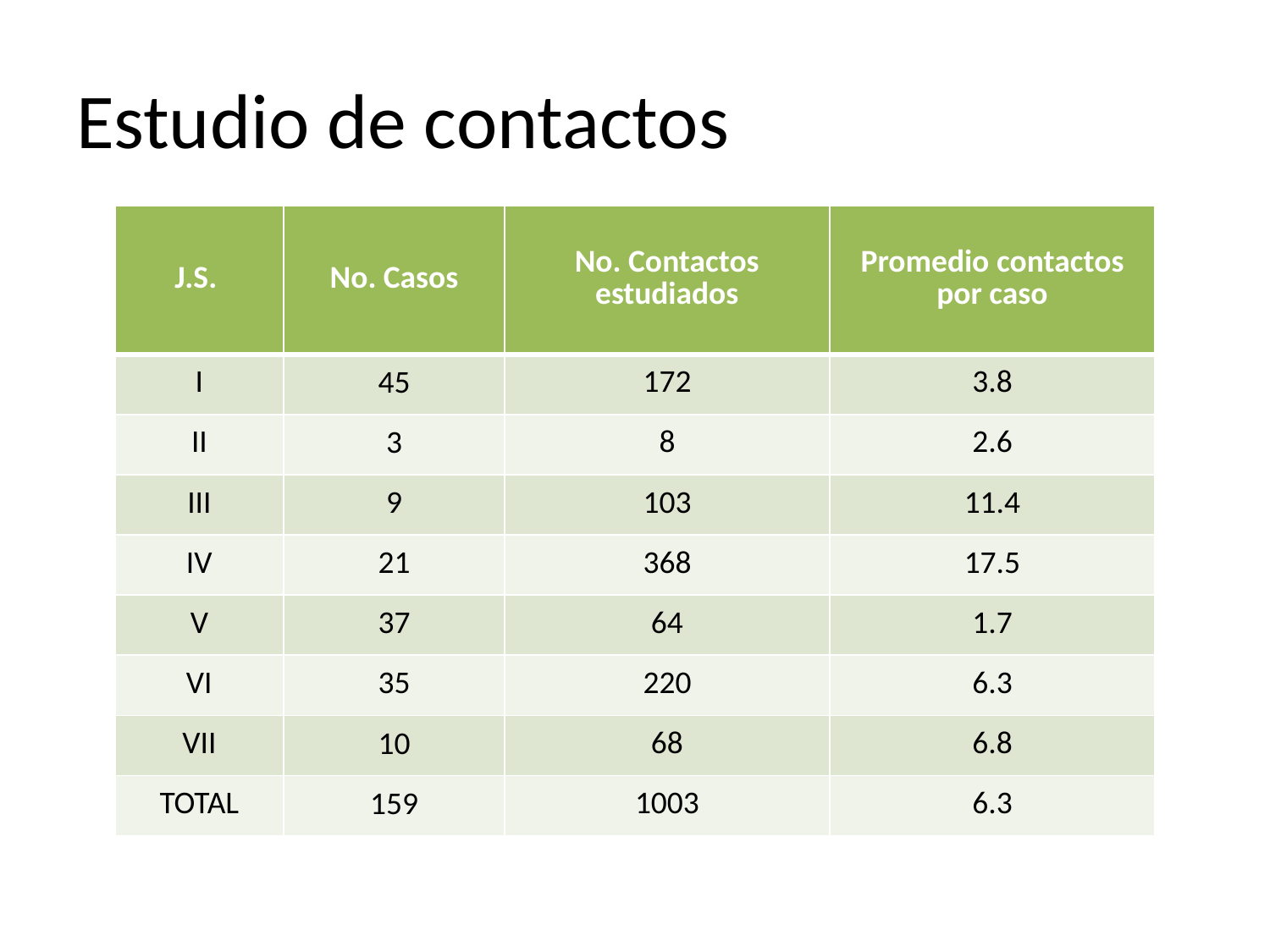

# Estudio de contactos
| J.S. | No. Casos | No. Contactos estudiados | Promedio contactos por caso |
| --- | --- | --- | --- |
| I | 45 | 172 | 3.8 |
| II | 3 | 8 | 2.6 |
| III | 9 | 103 | 11.4 |
| IV | 21 | 368 | 17.5 |
| V | 37 | 64 | 1.7 |
| VI | 35 | 220 | 6.3 |
| VII | 10 | 68 | 6.8 |
| TOTAL | 159 | 1003 | 6.3 |